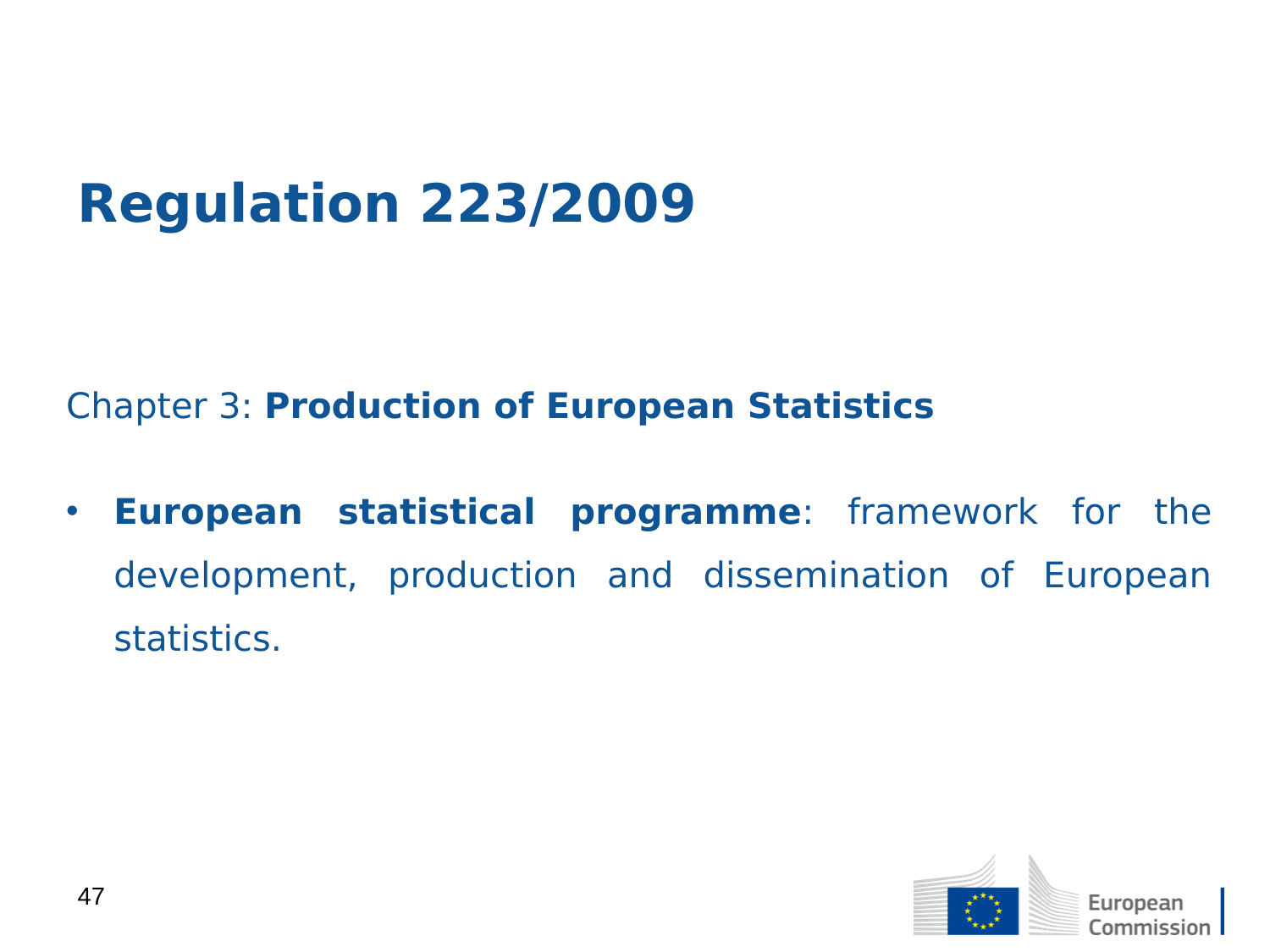

# Regulation 223/2009
Chapter 3: Production of European Statistics

European statistical programme: framework for the development, production and dissemination of European statistics.

47